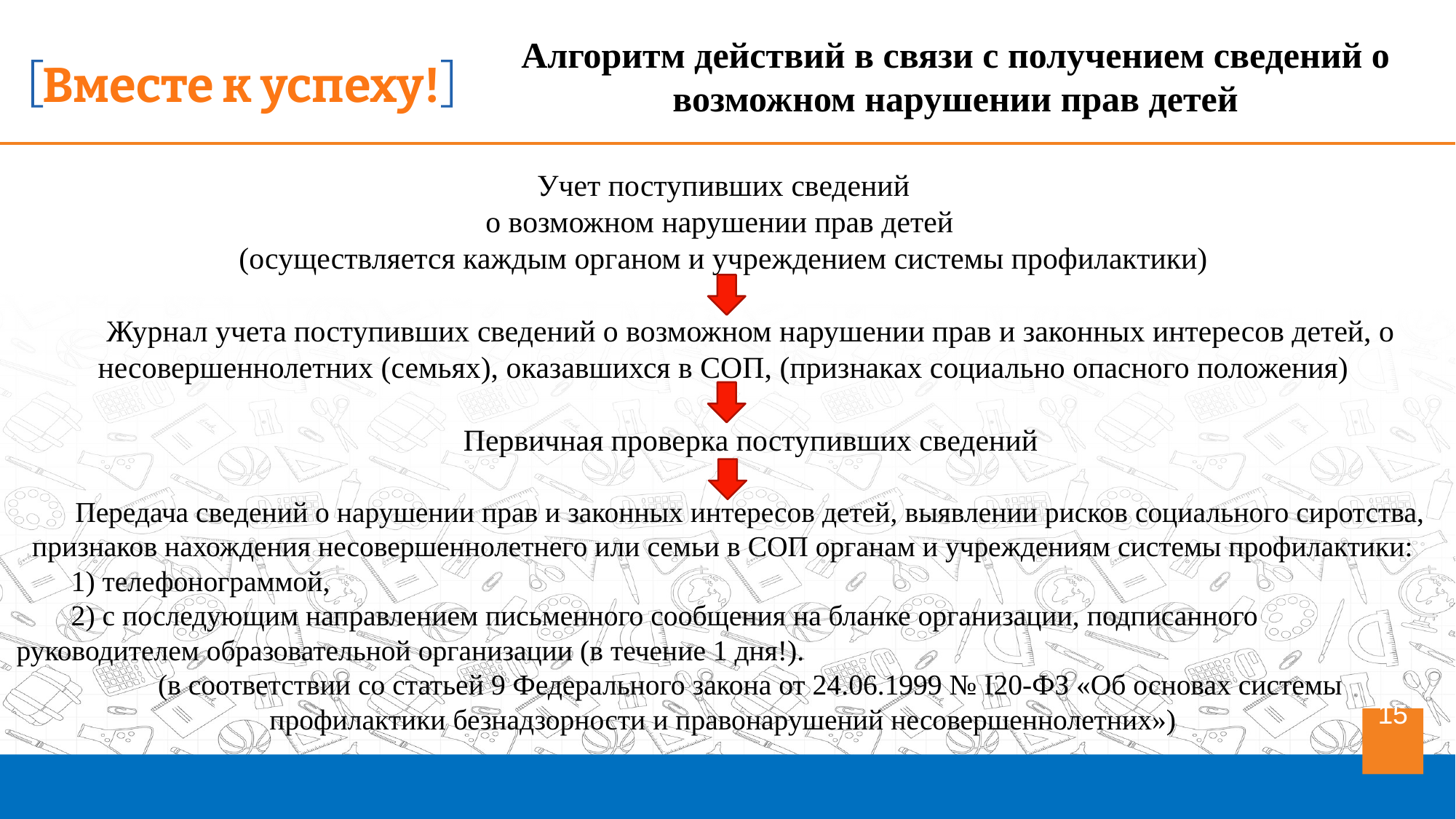

Алгоритм действий в связи с получением сведений о возможном нарушении прав детей
Учет поступивших сведений
о возможном нарушении прав детей
(осуществляется каждым органом и учреждением системы профилактики)

Журнал учета поступивших сведений о возможном нарушении прав и законных интересов детей, о несовершеннолетних (семьях), оказавшихся в COП, (признаках социально опасного положения)

Первичная проверка поступивших сведений

Передача сведений о нарушении прав и законных интересов детей, выявлении рисков социального сиротства, признаков нахождения несовершеннолетнего или семьи в COП органам и учреждениям системы профилактики:
1) телефонограммой,
2) с последующим направлением письменного сообщения на бланке организации, подписанного руководителем образовательной организации (в течение 1 дня!).
(в соответствии со статьей 9 Федерального закона от 24.06.1999 № І20-ФЗ «Об основах системы профилактики безнадзорности и правонарушений несовершеннолетних»)